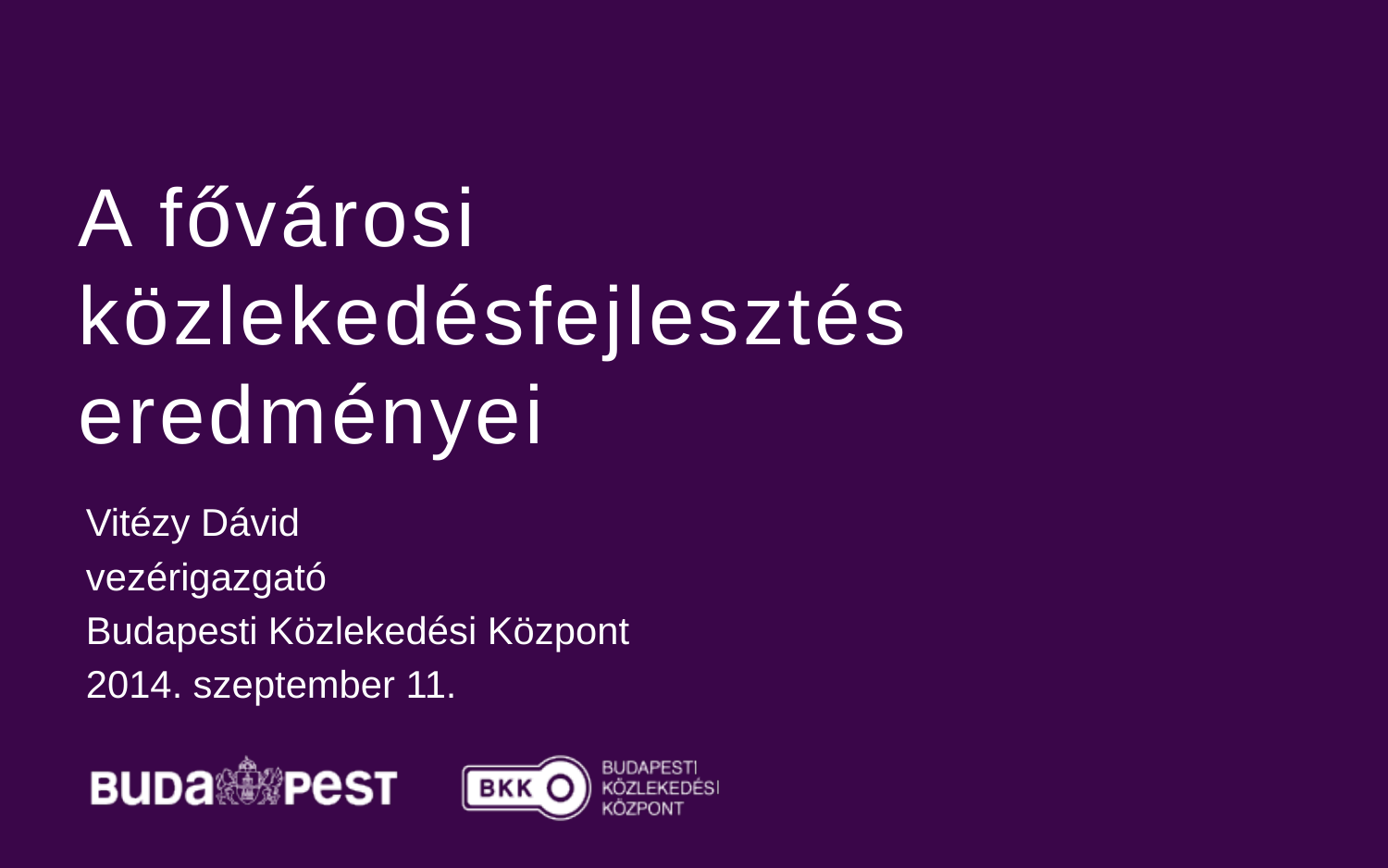

# A fővárosi közlekedésfejlesztés eredményei
Vitézy Dávid
vezérigazgató
Budapesti Közlekedési Központ
2014. szeptember 11.